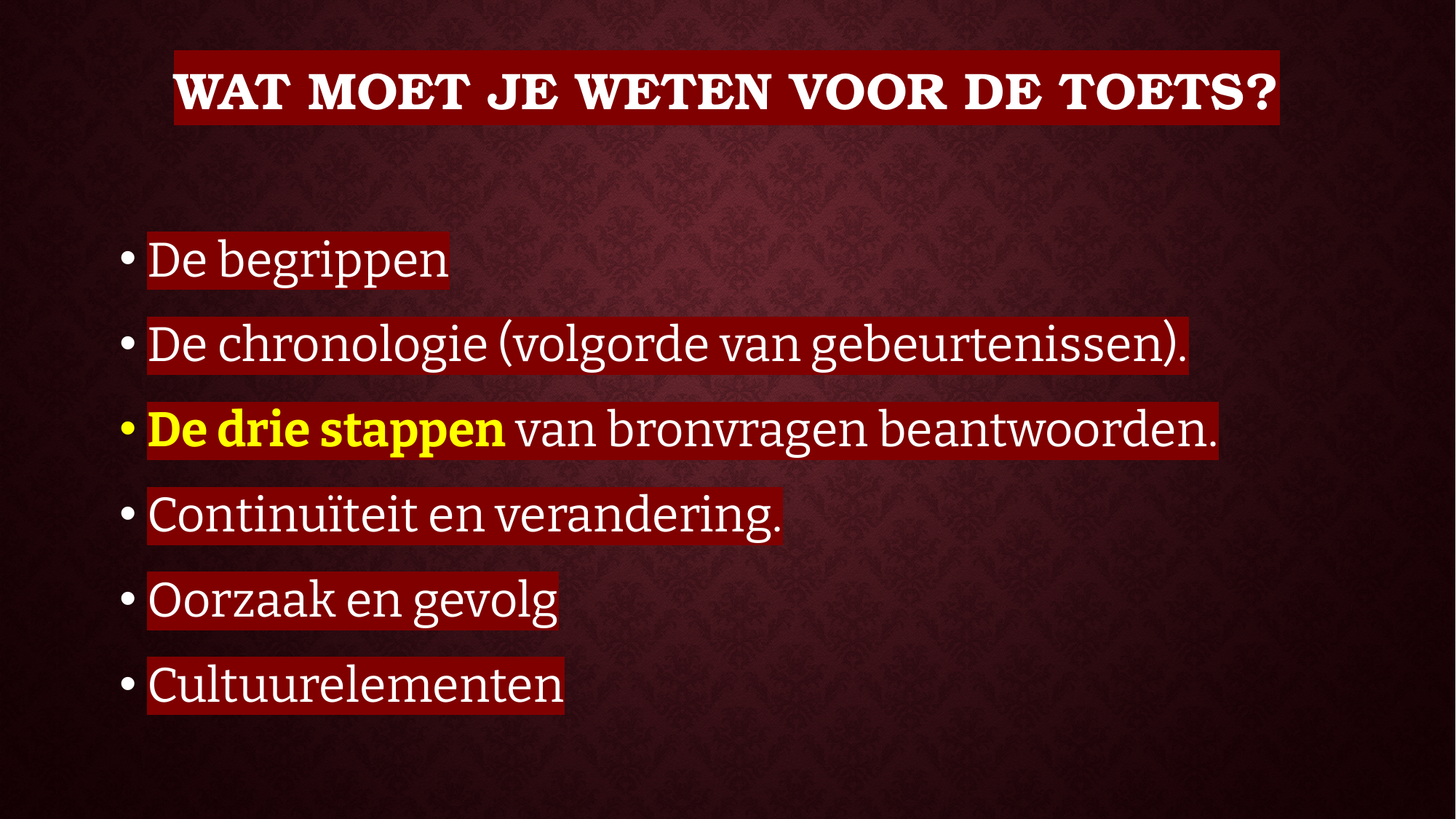

# Wat moet je weten voor de toets?
De begrippen
De chronologie (volgorde van gebeurtenissen).
De drie stappen van bronvragen beantwoorden.
Continuïteit en verandering.
Oorzaak en gevolg
Cultuurelementen